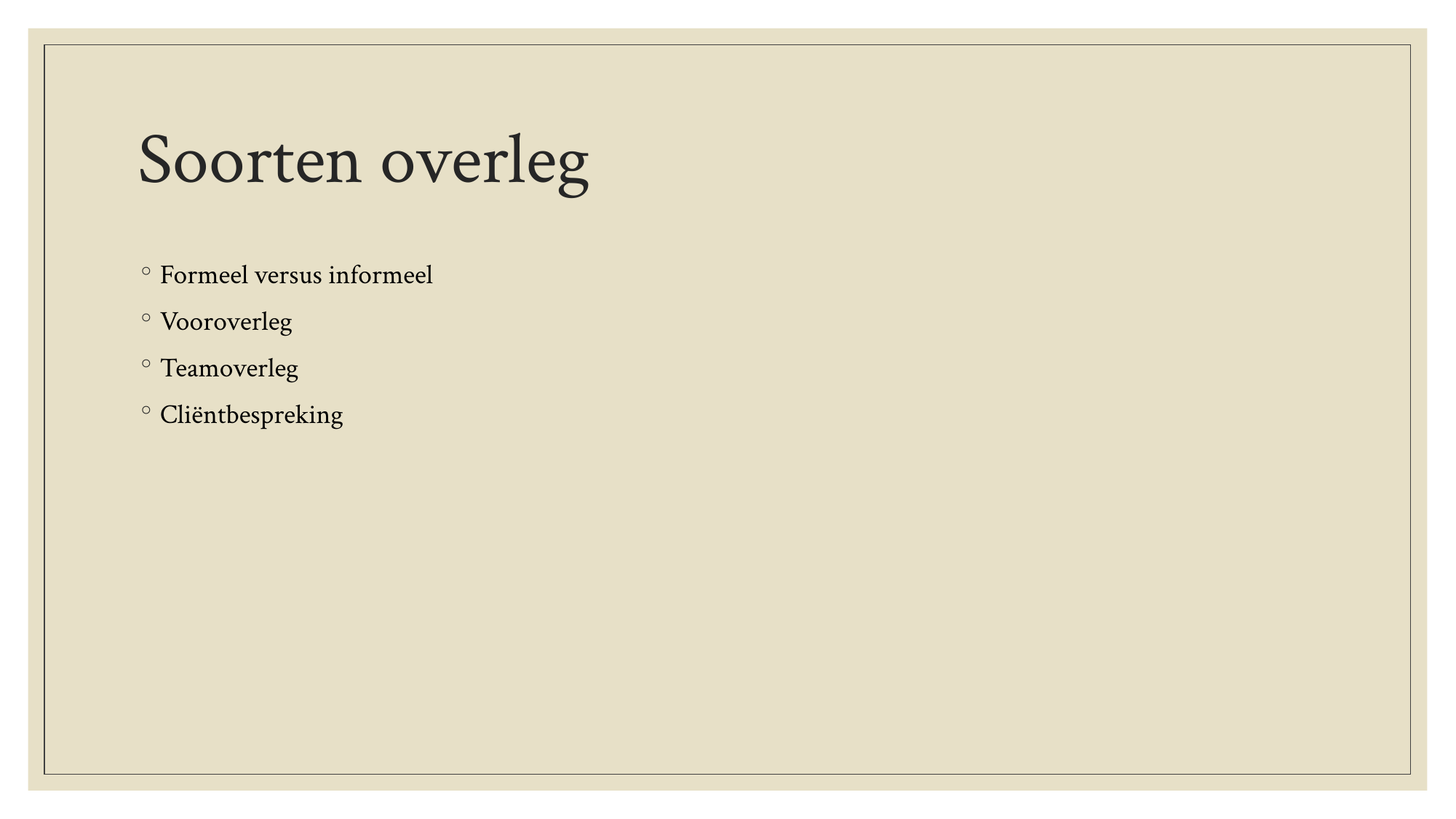

# Soorten overleg
Formeel versus informeel
Vooroverleg
Teamoverleg
Cliëntbespreking